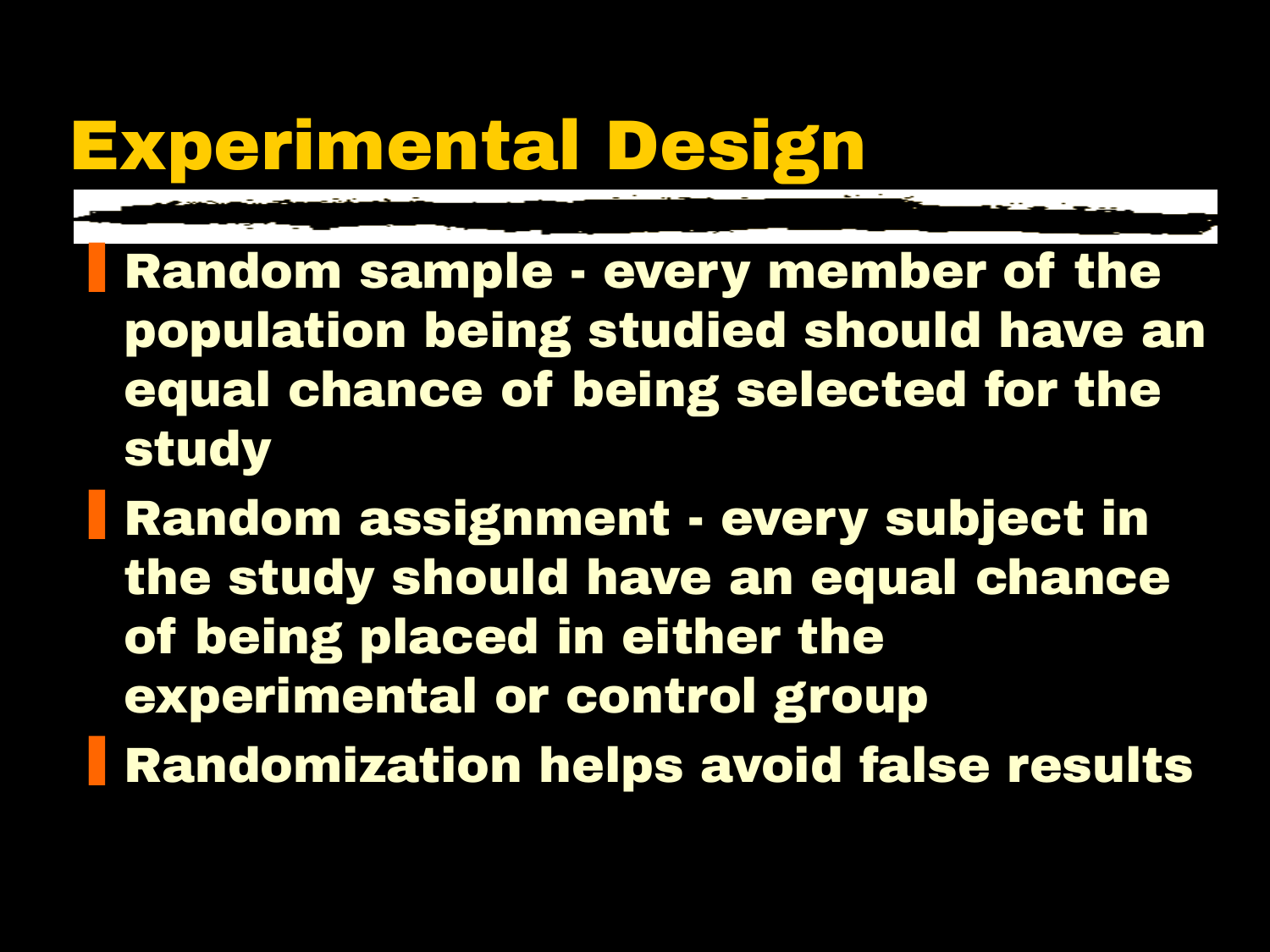

# Experimental Design
Random sample - every member of the population being studied should have an equal chance of being selected for the study
Random assignment - every subject in the study should have an equal chance of being placed in either the experimental or control group
Randomization helps avoid false results